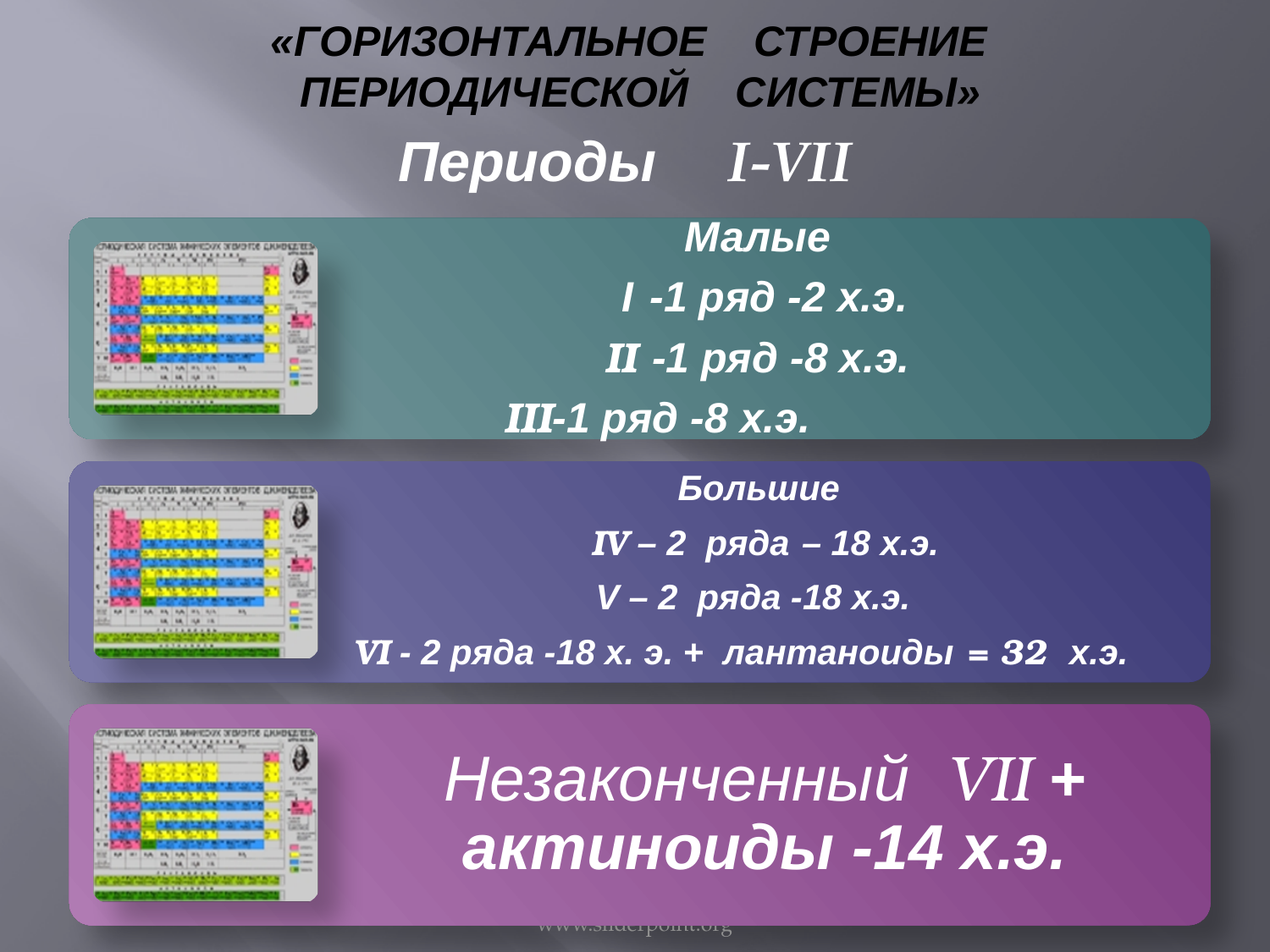

# «ГОРИЗОНТАЛЬНОЕ    СТРОЕНИЕ   ПЕРИОДИЧЕСКОЙ    СИСТЕМЫ»
Периоды     I-VII
Малые
I -1 ряд -2 х.э.
II -1 ряд -8 х.э.
III-1 ряд -8 х.э.

Большие
IV – 2  ряда – 18 х.э.
V – 2  ряда -18 х.э.
VI - 2 ряда -18 х. э. +  лантаноиды = 32  х.э.

Незаконченный  VII + актиноиды -14 х.э.
www.sliderpoint.org